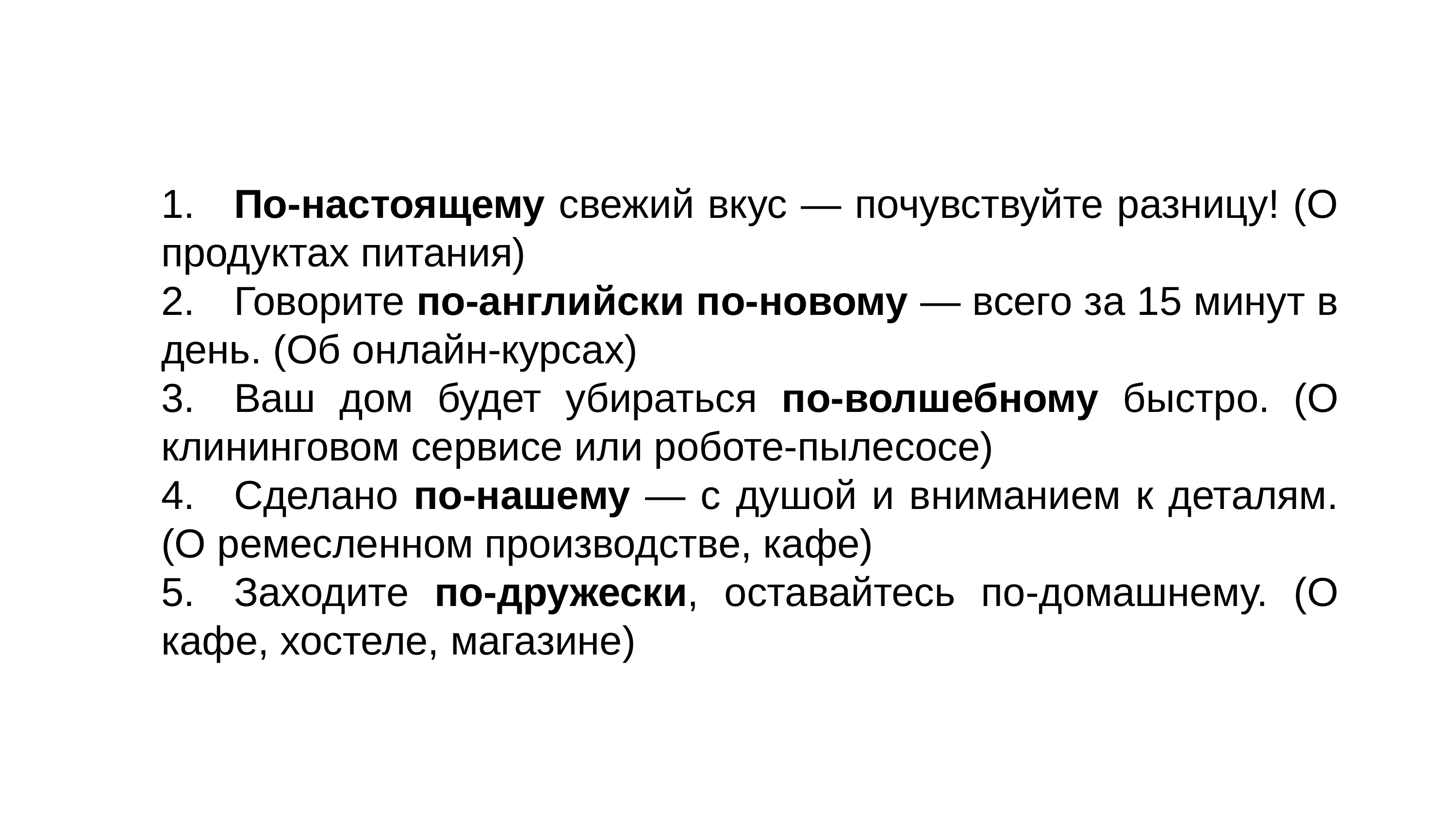

1.	По-настоящему свежий вкус — почувствуйте разницу! (О продуктах питания)
2.	Говорите по-английски по-новому — всего за 15 минут в день. (Об онлайн-курсах)
3.	Ваш дом будет убираться по-волшебному быстро. (О клининговом сервисе или роботе-пылесосе)
4.	Сделано по-нашему — с душой и вниманием к деталям. (О ремесленном производстве, кафе)
5.	Заходите по-дружески, оставайтесь по-домашнему. (О кафе, хостеле, магазине)